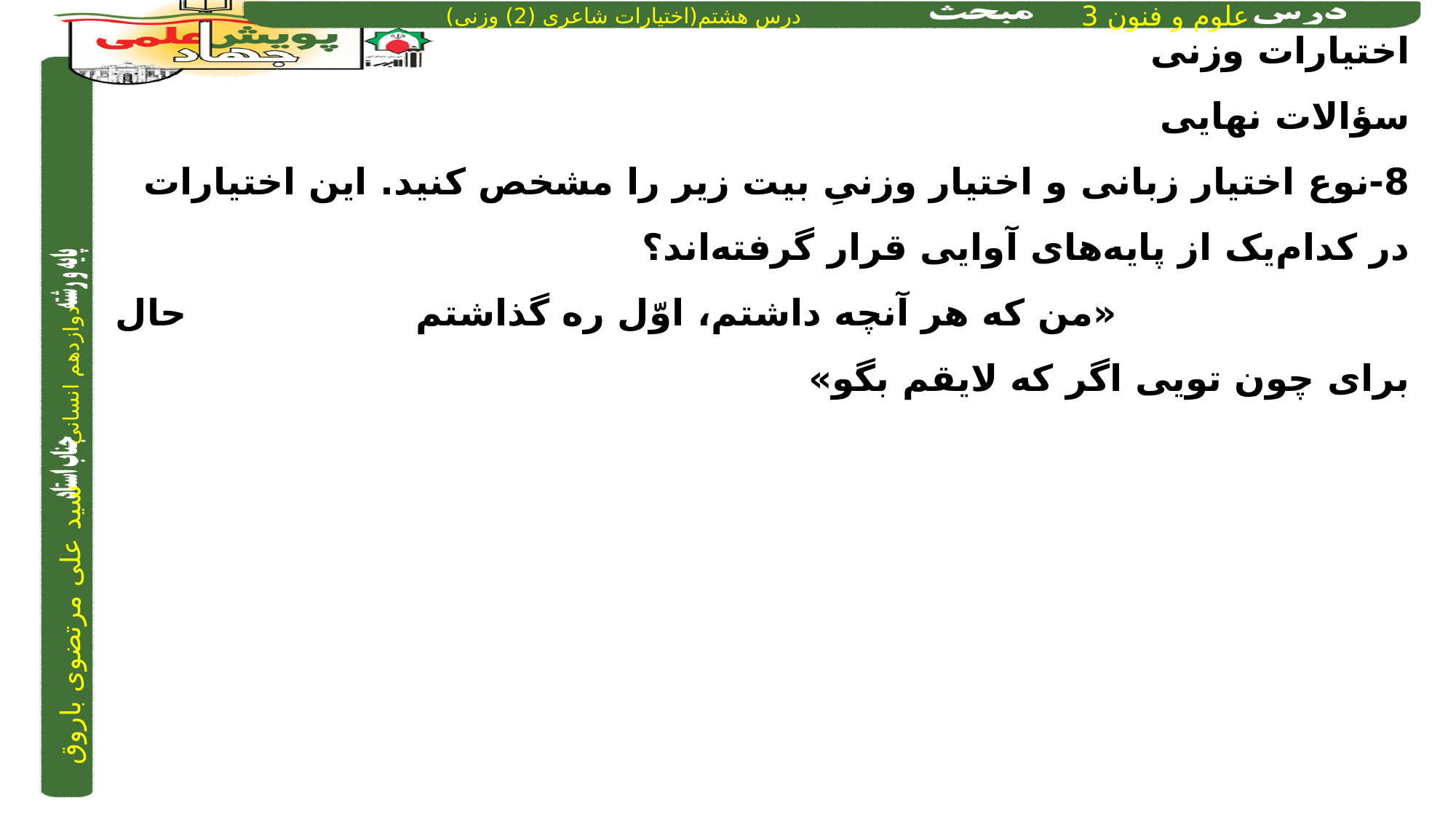

اختیارات وزنی
سؤالات نهایی
8-نوع اختیار زبانی و اختیار وزنیِ بیت زیر را مشخص کنید. این اختیارات در کدام‌یک از پایه‌های آوایی قرار گرفته‌اند؟
                       «من که هر آنچه داشتم، اوّل ره گذاشتم                  حال برای چون تویی اگر که لایقم بگو»